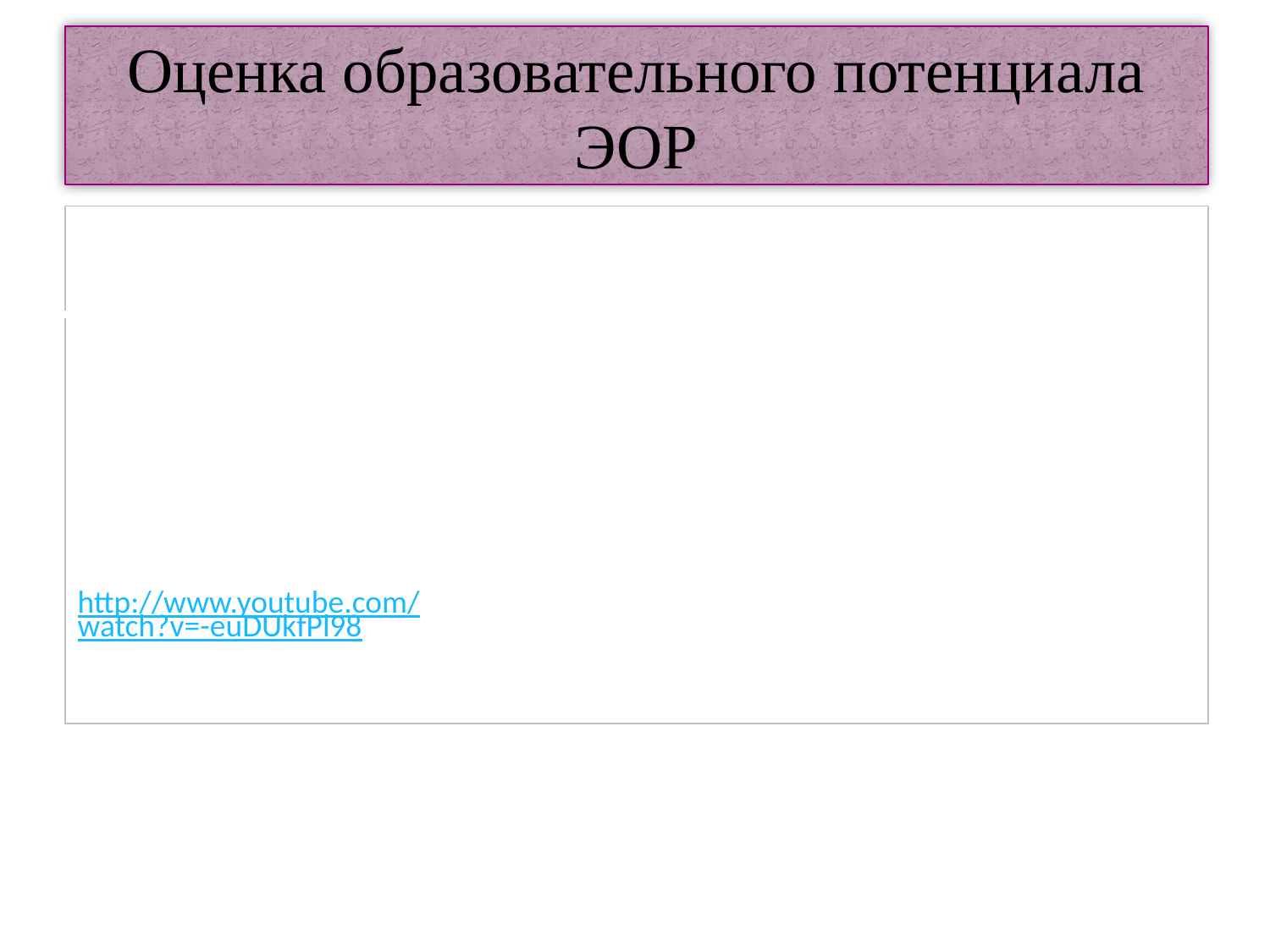

# Оценка образовательного потенциала ЭОР
| Тема урока Кол-во ресурсов к теме урока. Названия. | Общепедагогические. | Интерактивность. | Технологичность. | Методические. |
| --- | --- | --- | --- | --- |
| В.М. Гаршин «Лягушка-путешественница» Приложение к учебнику. Аудиозапись «Лягушка-путешественница» | 4 (средняя направленность на развитие) | 0 Ресурс не является интерактивным. | Ресурс не является технологичным. | 5 – Не соответствует принципу 6. |
| В.М. Гаршин «Лягушка-путешественница» Портал: http://www.youtube.com/watch?v=-euDUkfPl98 Мультфильм «Лягушка-путешественница» | 5 (высокая направленность на развитие). | 0 Ресурс не является интерактивным. | Ресурс не является технологичным. | Соответствует методическим критериям. |